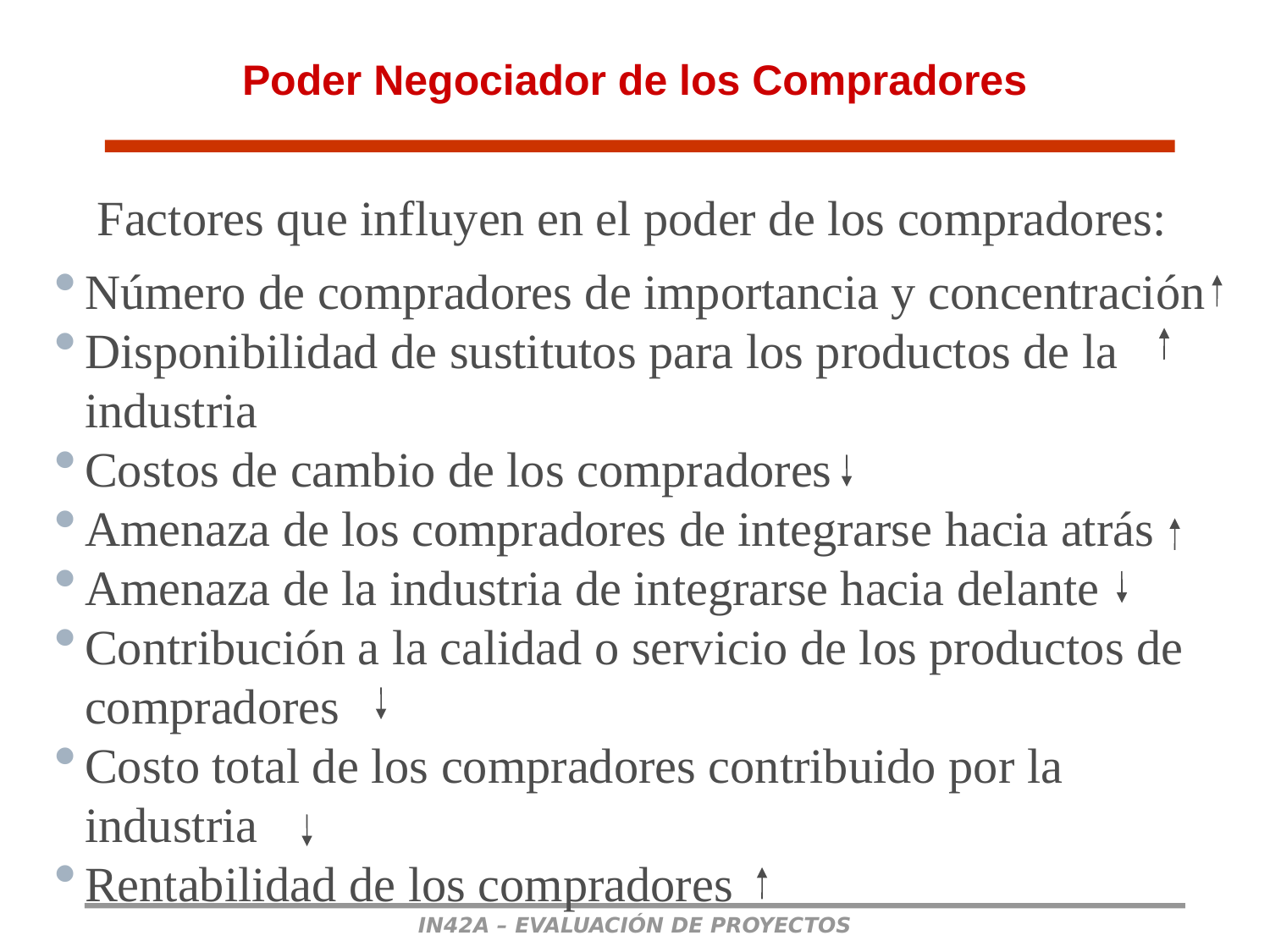

Poder Negociador de los Compradores
Factores que influyen en el poder de los compradores:

Número de compradores de importancia y concentración
Disponibilidad de sustitutos para los productos de la industria
Costos de cambio de los compradores
Amenaza de los compradores de integrarse hacia atrás
Amenaza de la industria de integrarse hacia delante
Contribución a la calidad o servicio de los productos de compradores
Costo total de los compradores contribuido por la industria
Rentabilidad de los compradores

IN42A – EVALUACIÓN DE PROYECTOS